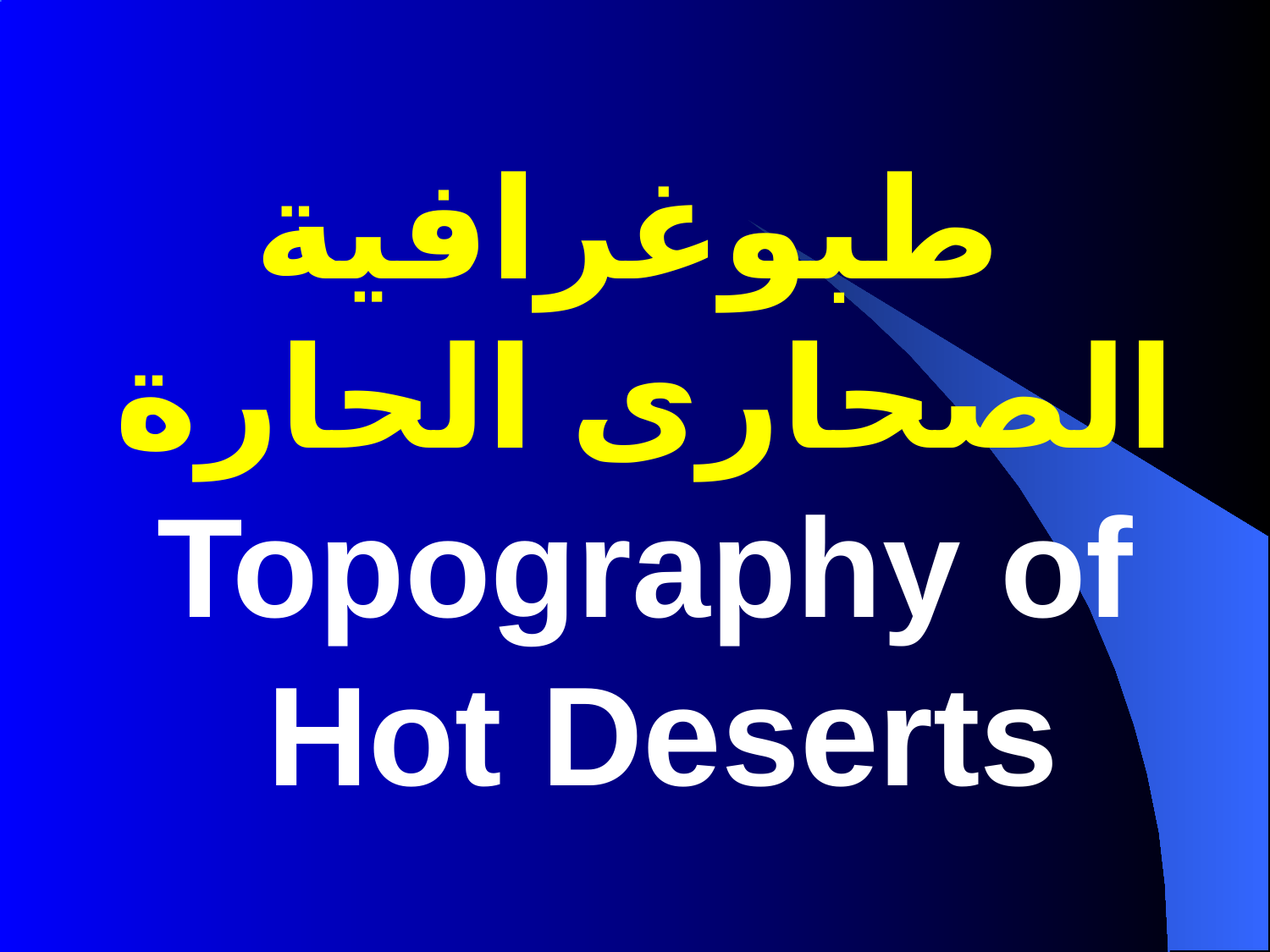

# طبوغرافية الصحارى الحارة Topography of Hot Deserts